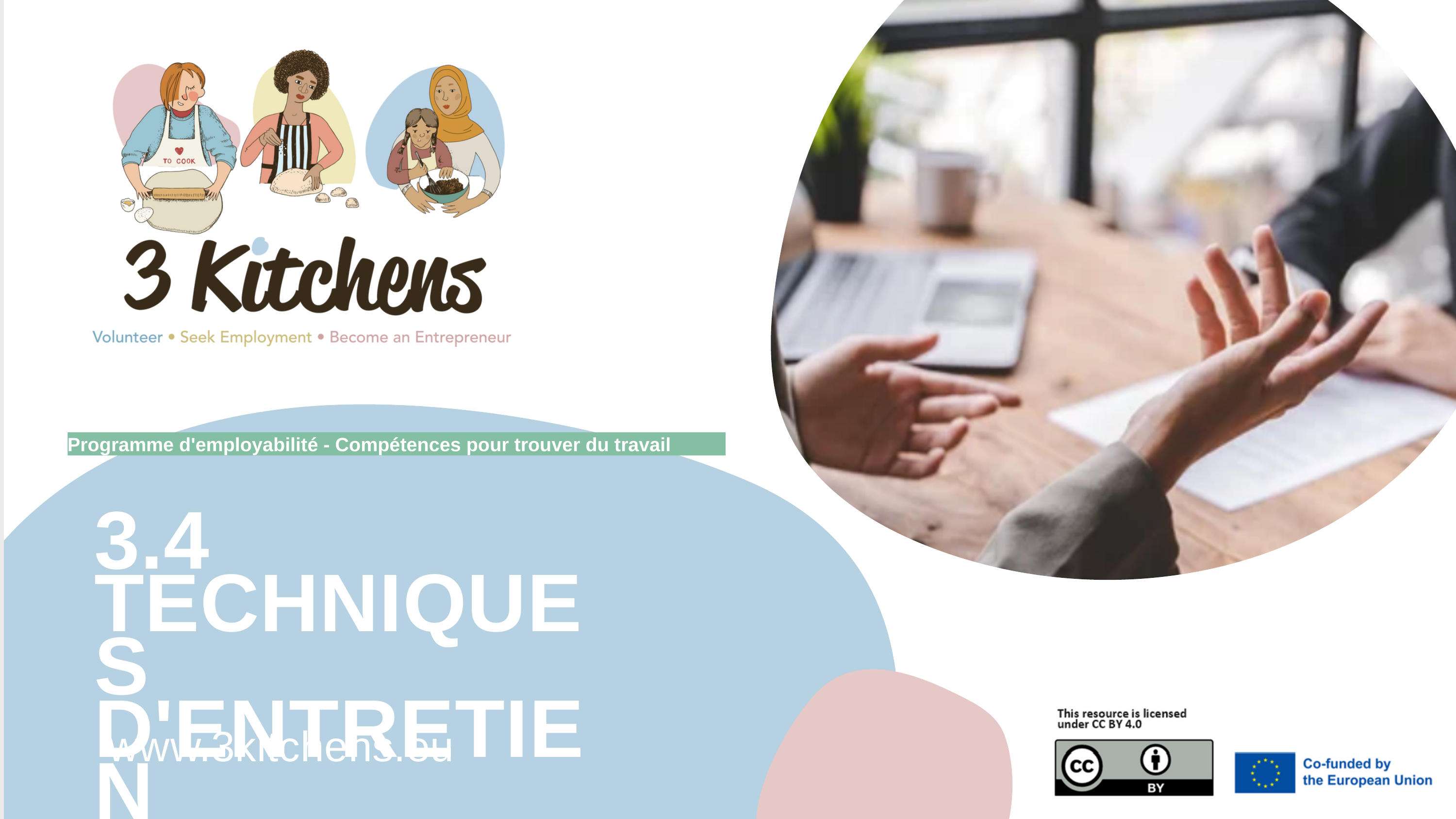

Programme d'employabilité - Compétences pour trouver du travail
3.4 TECHNIQUES D'ENTRETIEN

www.3kitchens.eu​​